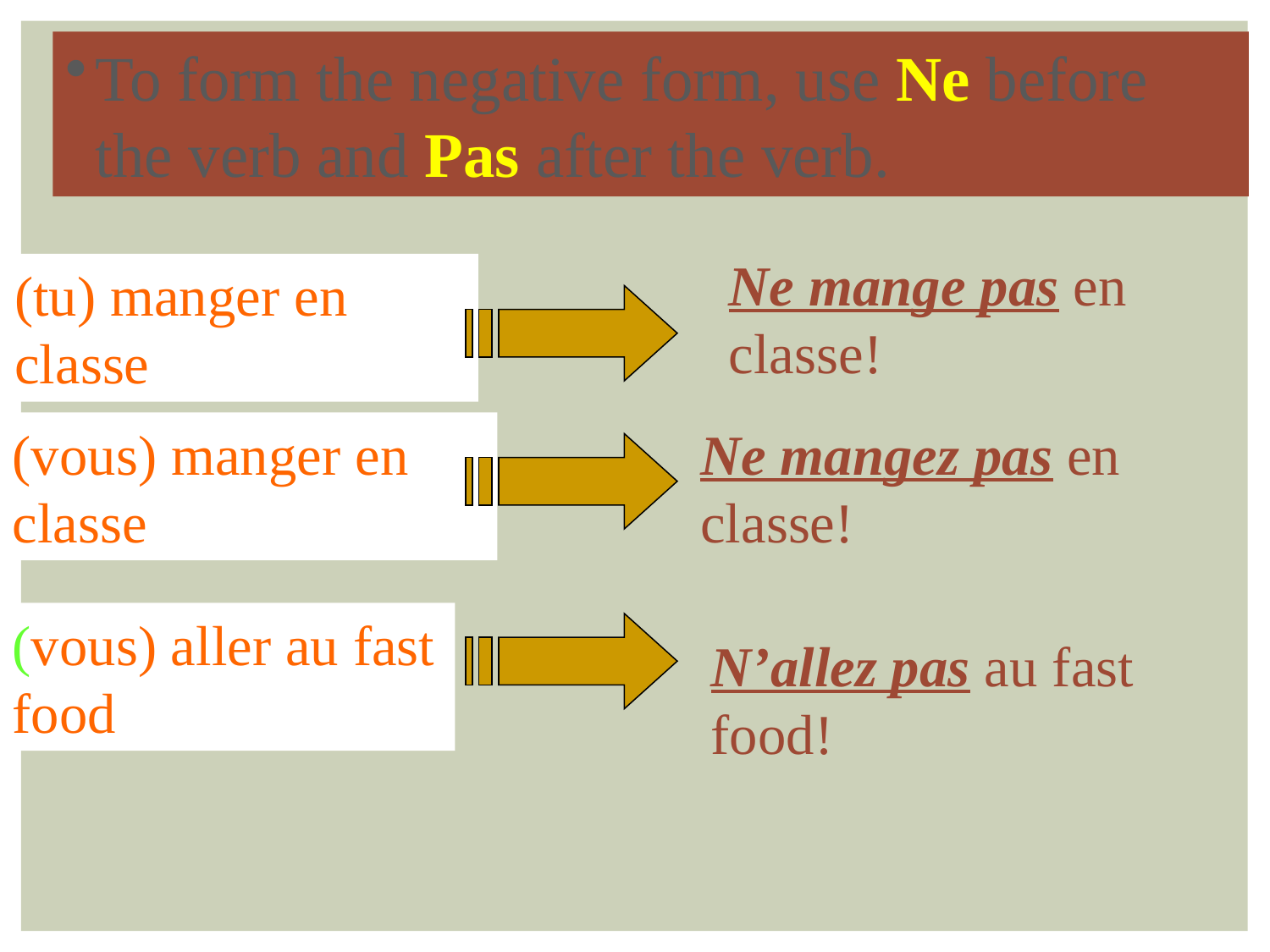

To form the negative form, use Ne before the verb and Pas after the verb.
Ne mange pas en classe!
(tu) manger en classe

(vous) manger en classe
Ne mangez pas en classe!

(vous) aller au fast food

N’allez pas au fast food!